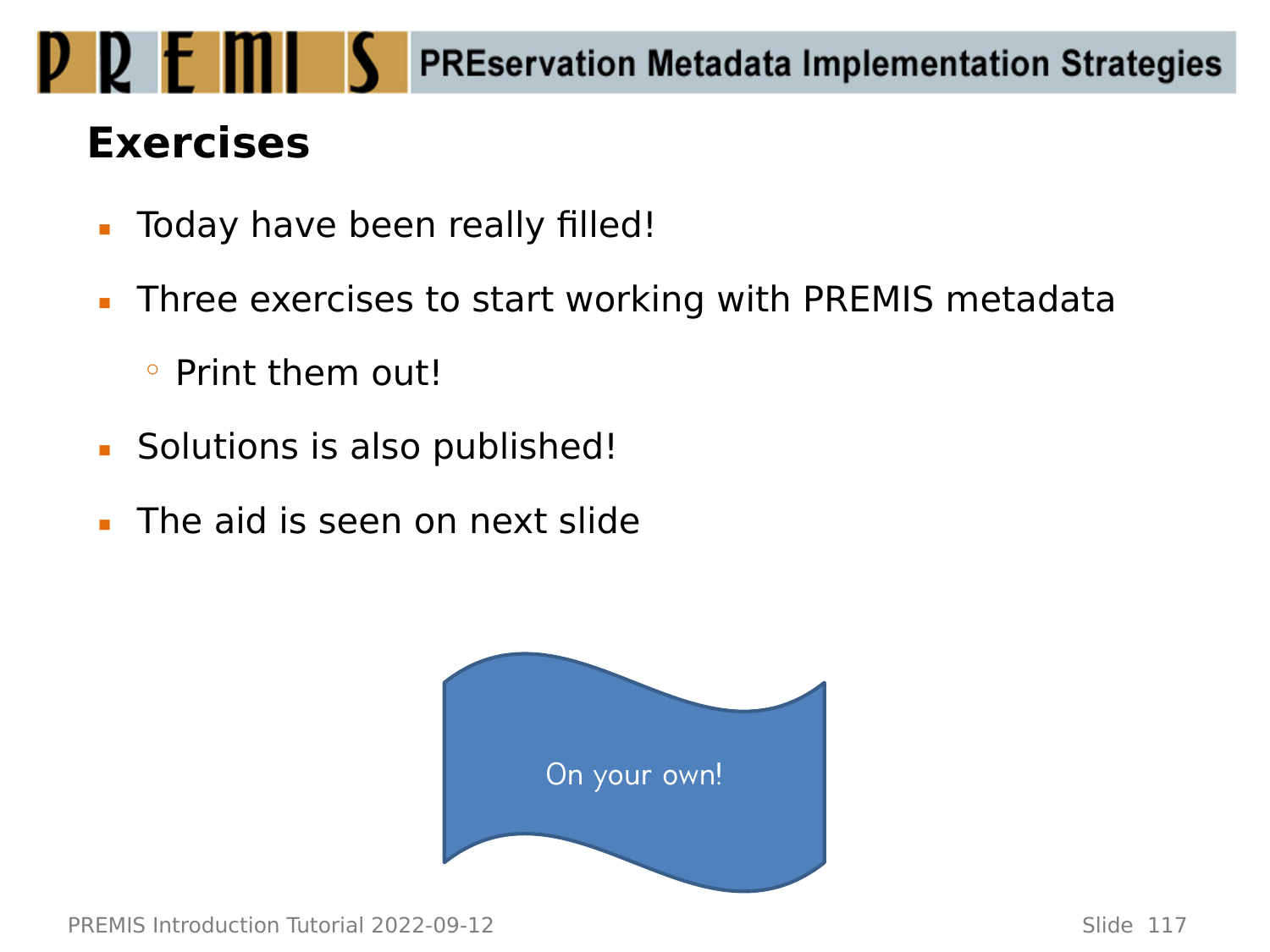

# Exercises
Today have been really filled!
Three exercises to start working with PREMIS metadata
Print them out!
Solutions is also published!
The aid is seen on next slide
On your own!